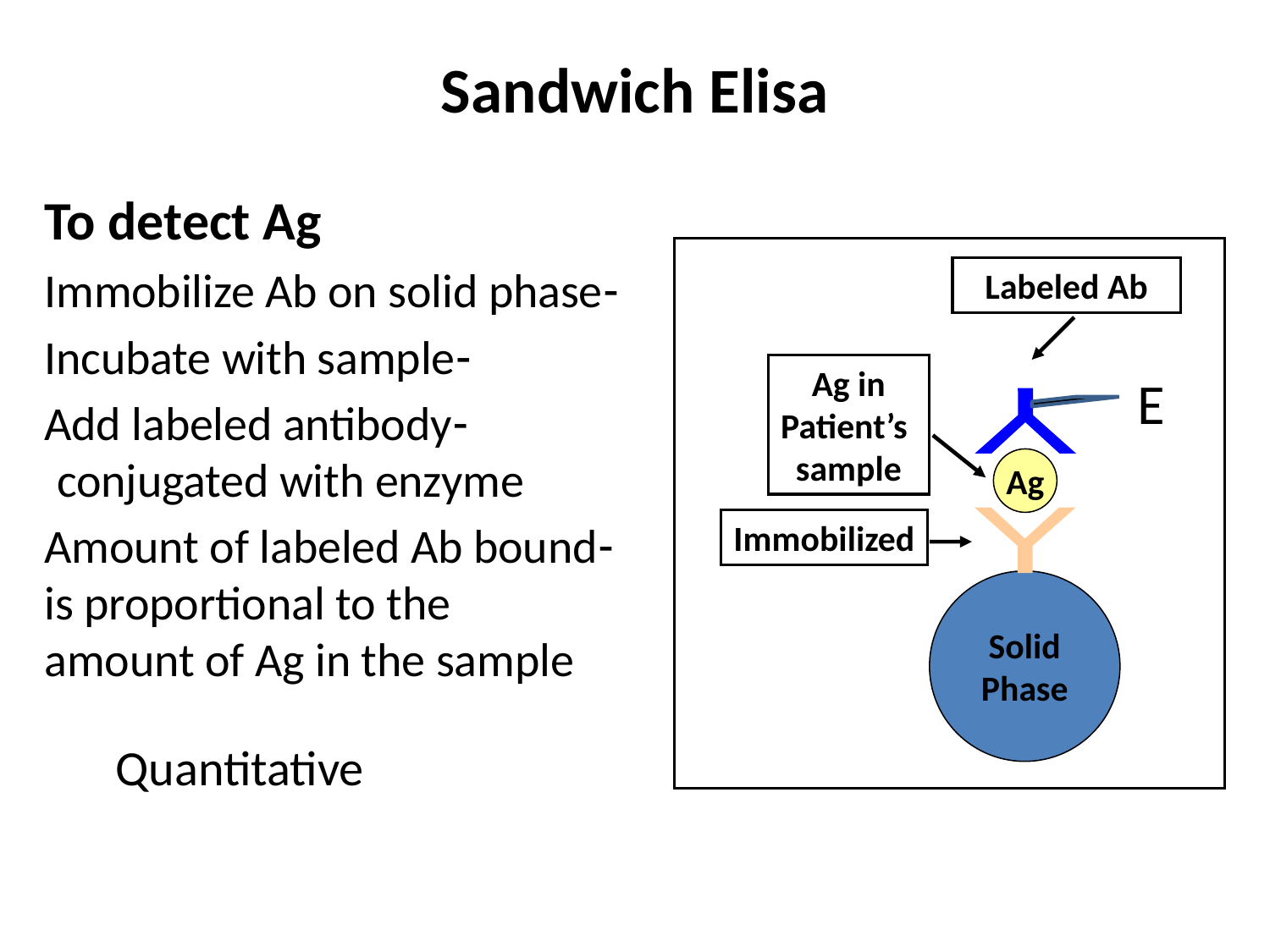

# Sandwich Elisa
To detect Ag
-Immobilize Ab on solid phase
-Incubate with sample
-Add labeled antibody conjugated with enzyme
-Amount of labeled Ab bound is proportional to the amount of Ag in the sample

Labeled Ab

Ag in
 Patient’s
sample
Y

Ag
Y
Immobilized

Solid
Phase
E

 Quantitative